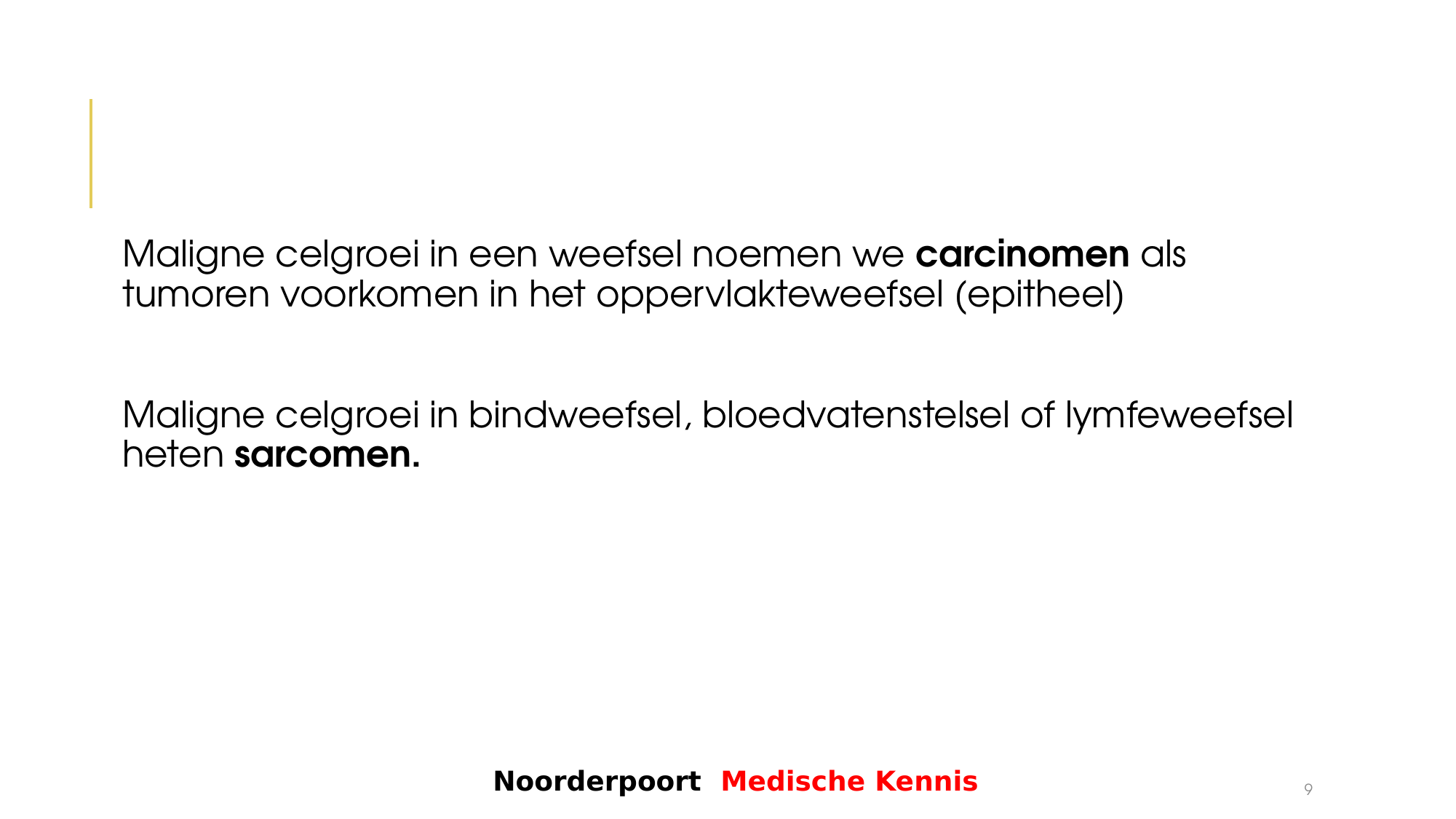

Maligne celgroei in een weefsel noemen we carcinomen als tumoren voorkomen in het oppervlakteweefsel (epitheel)

Maligne celgroei in bindweefsel, bloedvatenstelsel of lymfeweefsel heten sarcomen.
Noorderpoort  Medische Kennis
9